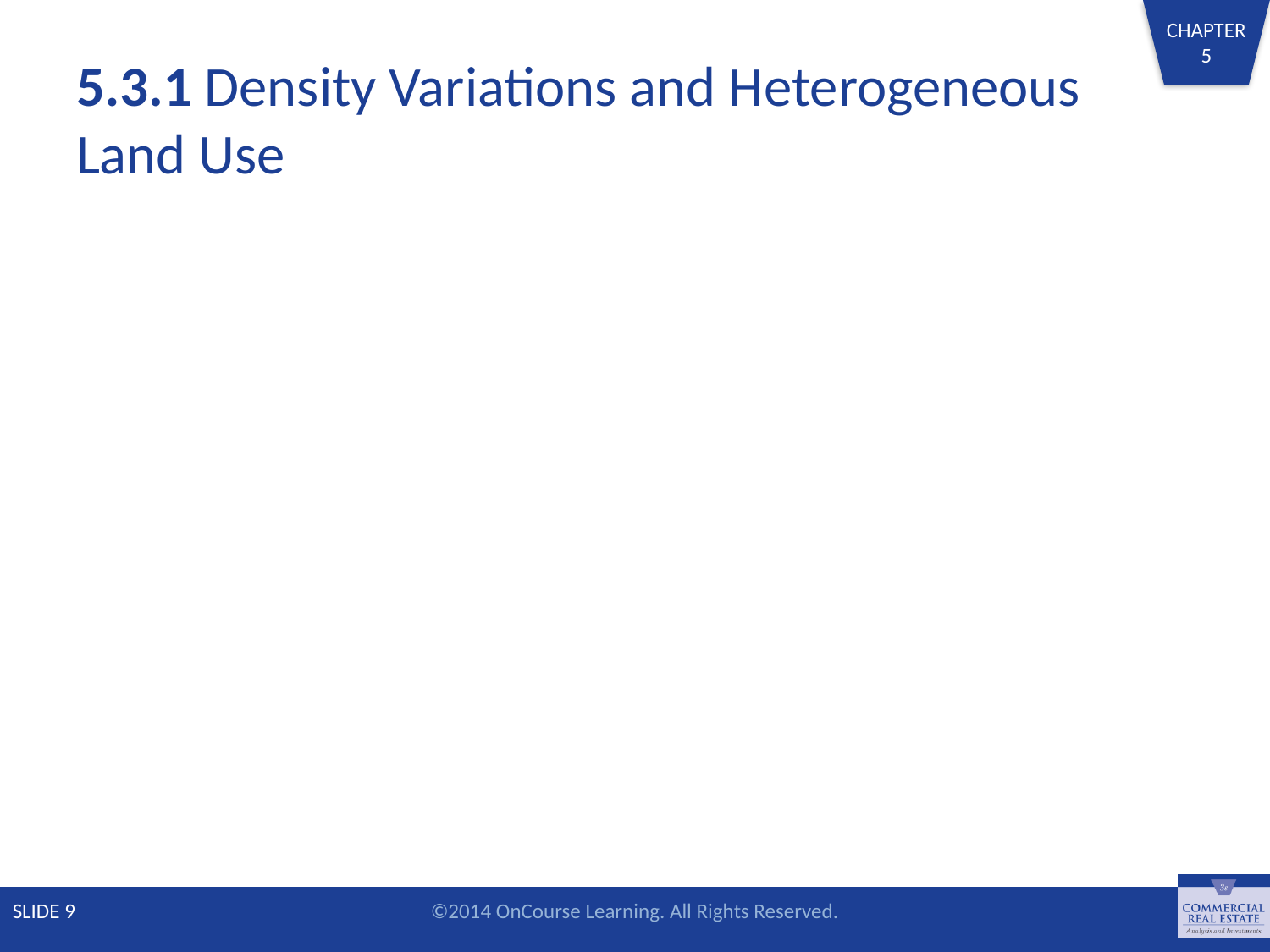

# 5.3.1 Density Variations and Heterogeneous Land Use

SLIDE 9